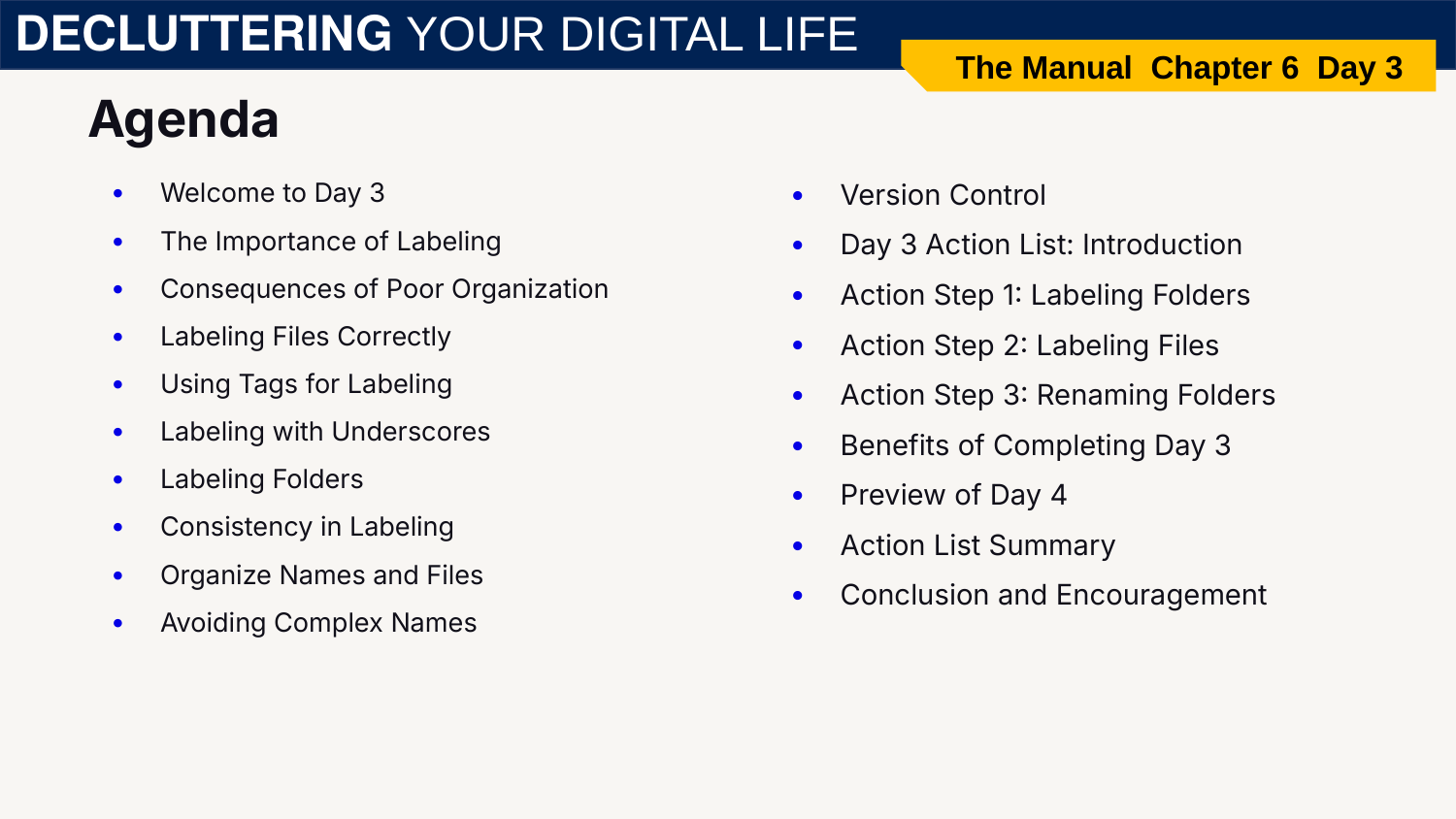

DECLUTTERING YOUR DIGITAL LIFE
The Manual  Chapter 6  Day 3

# Agenda
Version Control
Day 3 Action List: Introduction
Action Step 1: Labeling Folders
Action Step 2: Labeling Files
Action Step 3: Renaming Folders
Benefits of Completing Day 3
Preview of Day 4
Action List Summary
Conclusion and Encouragement
Welcome to Day 3
The Importance of Labeling
Consequences of Poor Organization
Labeling Files Correctly
Using Tags for Labeling
Labeling with Underscores
Labeling Folders
Consistency in Labeling
Organize Names and Files
Avoiding Complex Names